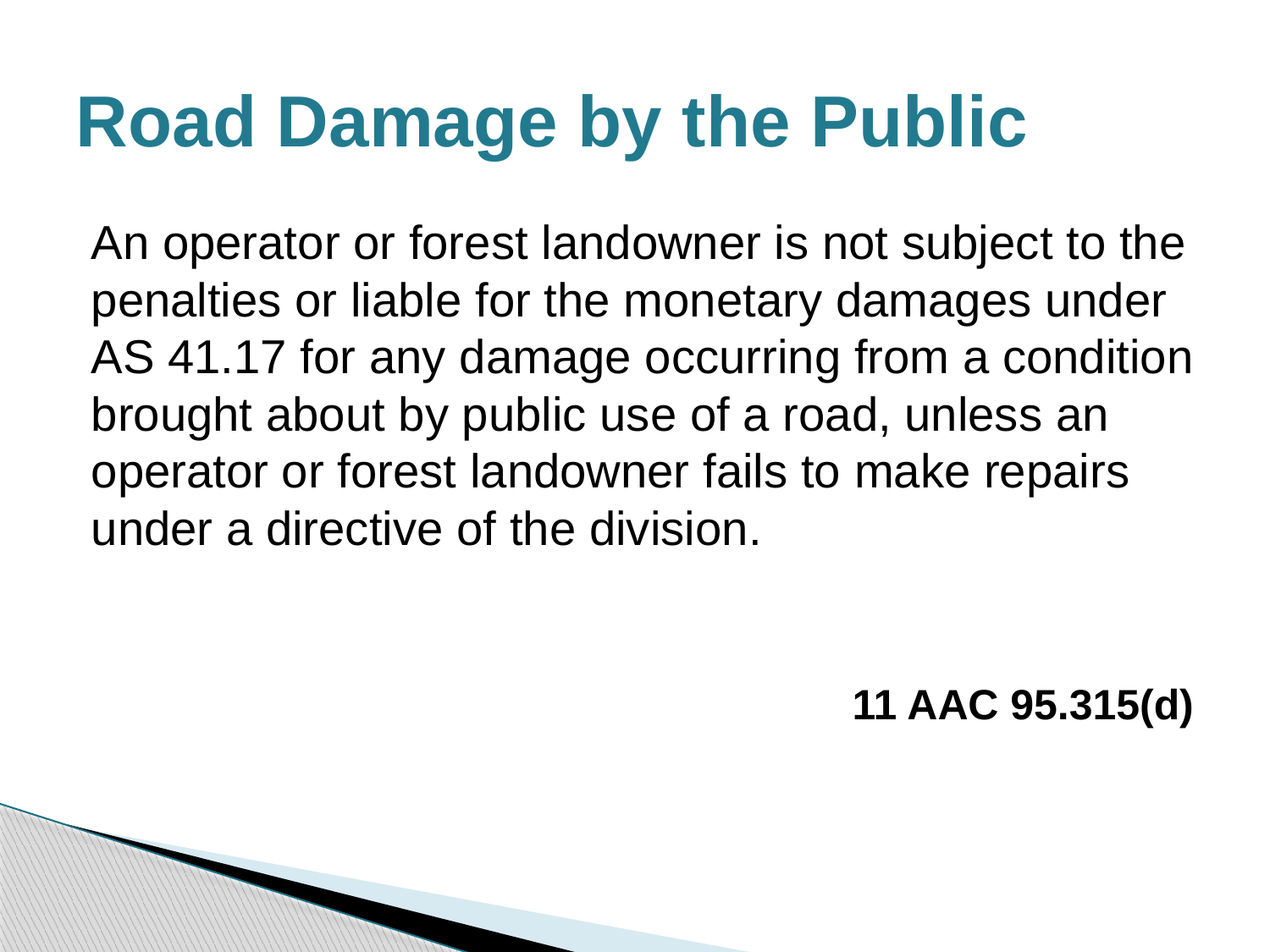

# Road Damage by the Public
An operator or forest landowner is not subject to the penalties or liable for the monetary damages under AS 41.17 for any damage occurring from a condition brought about by public use of a road, unless an operator or forest landowner fails to make repairs under a directive of the division.

11 AAC 95.315(d)